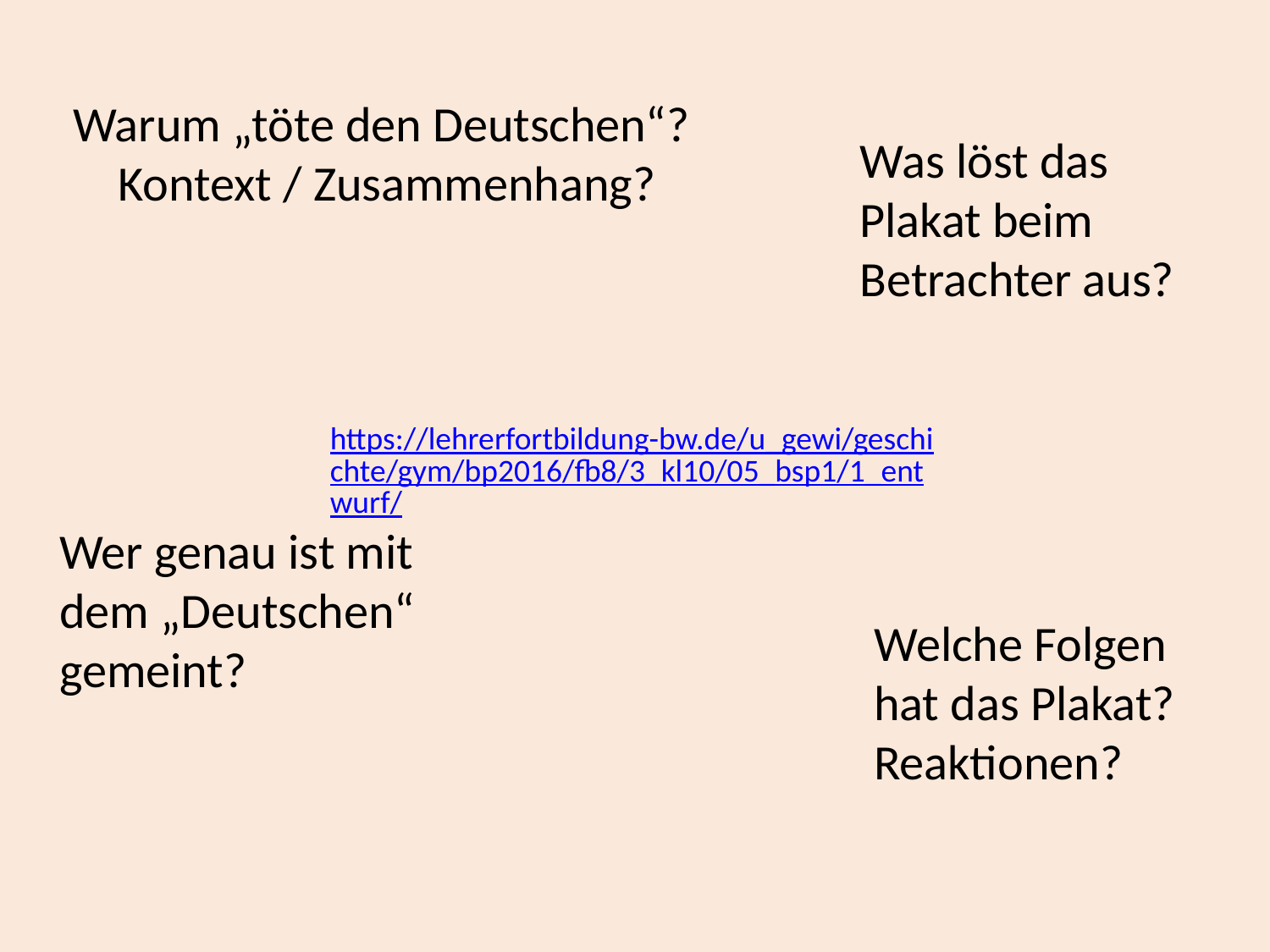

Warum „töte den Deutschen“?
Kontext / Zusammenhang?
Was löst das
Plakat beim
Betrachter aus?
https://lehrerfortbildung-bw.de/u_gewi/geschichte/gym/bp2016/fb8/3_kl10/05_bsp1/1_entwurf/
Wer genau ist mit
dem „Deutschen“
gemeint?
Welche Folgen
hat das Plakat?
Reaktionen?